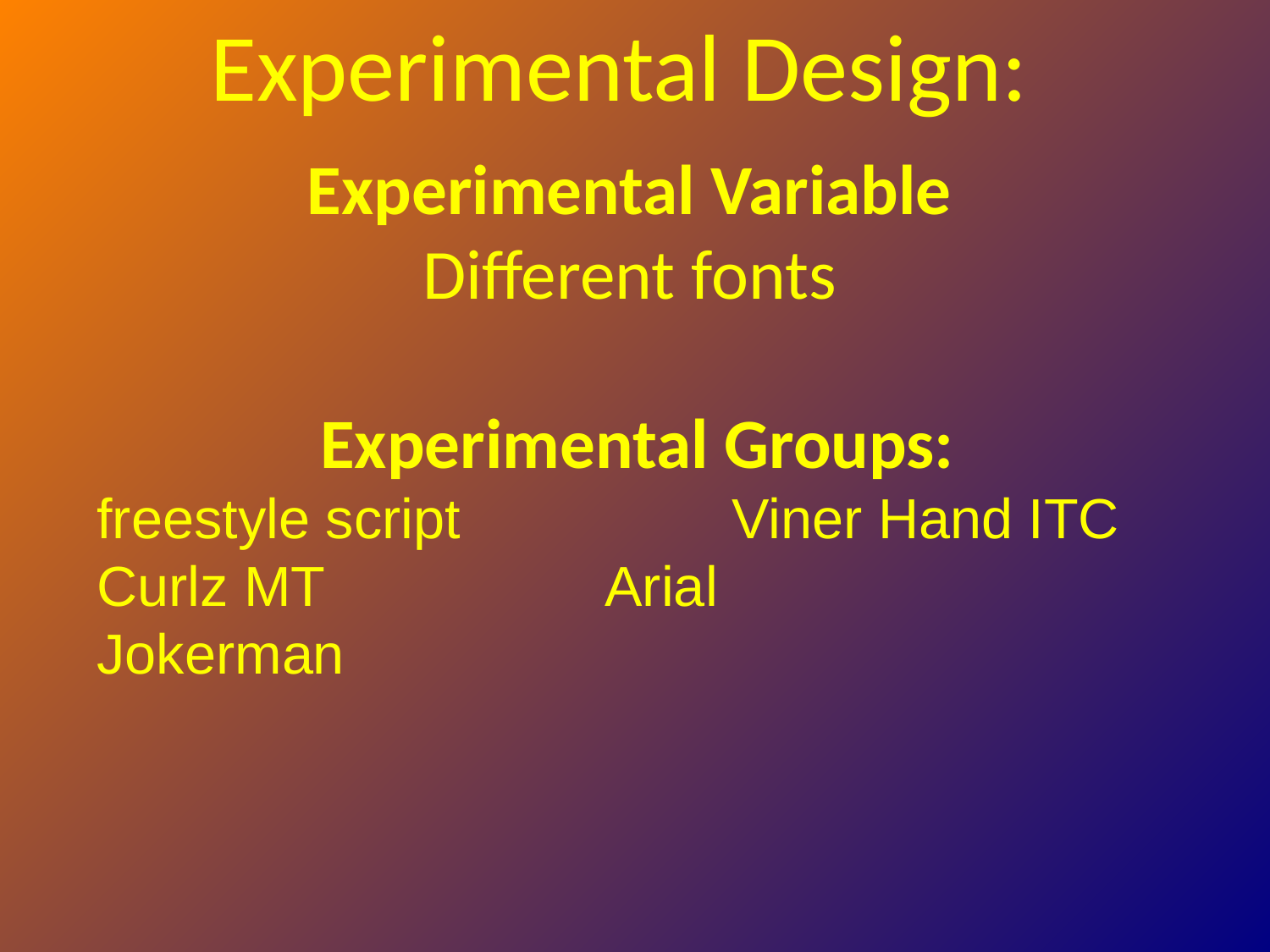

Experimental Design:
Experimental Variable
Different fonts

 Experimental Groups:
freestyle script			Viner Hand ITC
Curlz MT 			Arial
Jokerman